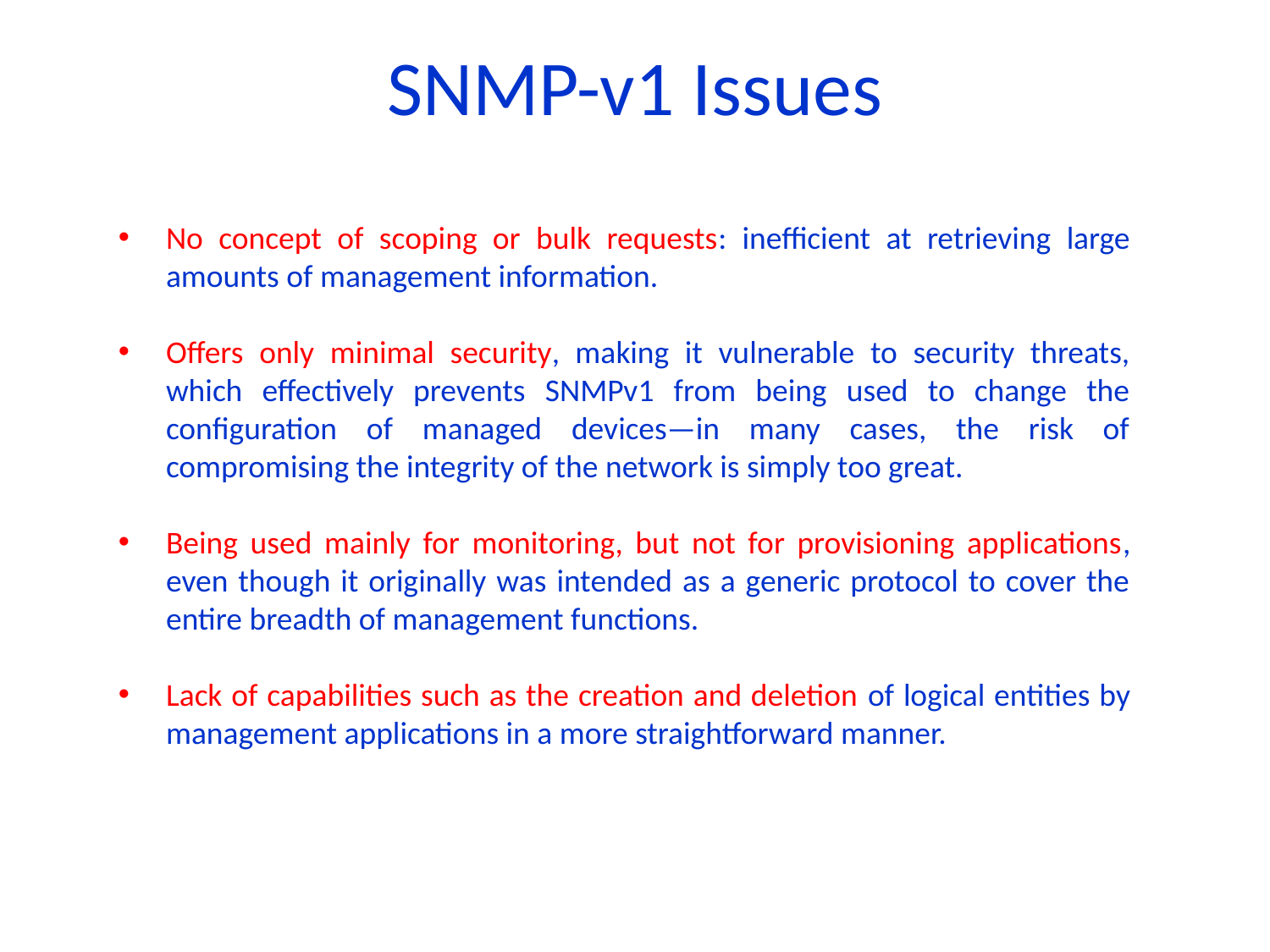

SNMP-v1 Issues
No concept of scoping or bulk requests: inefficient at retrieving large amounts of management information.

Offers only minimal security, making it vulnerable to security threats, which effectively prevents SNMPv1 from being used to change the configuration of managed devices—in many cases, the risk of compromising the integrity of the network is simply too great.

Being used mainly for monitoring, but not for provisioning applications, even though it originally was intended as a generic protocol to cover the entire breadth of management functions.

Lack of capabilities such as the creation and deletion of logical entities by management applications in a more straightforward manner.